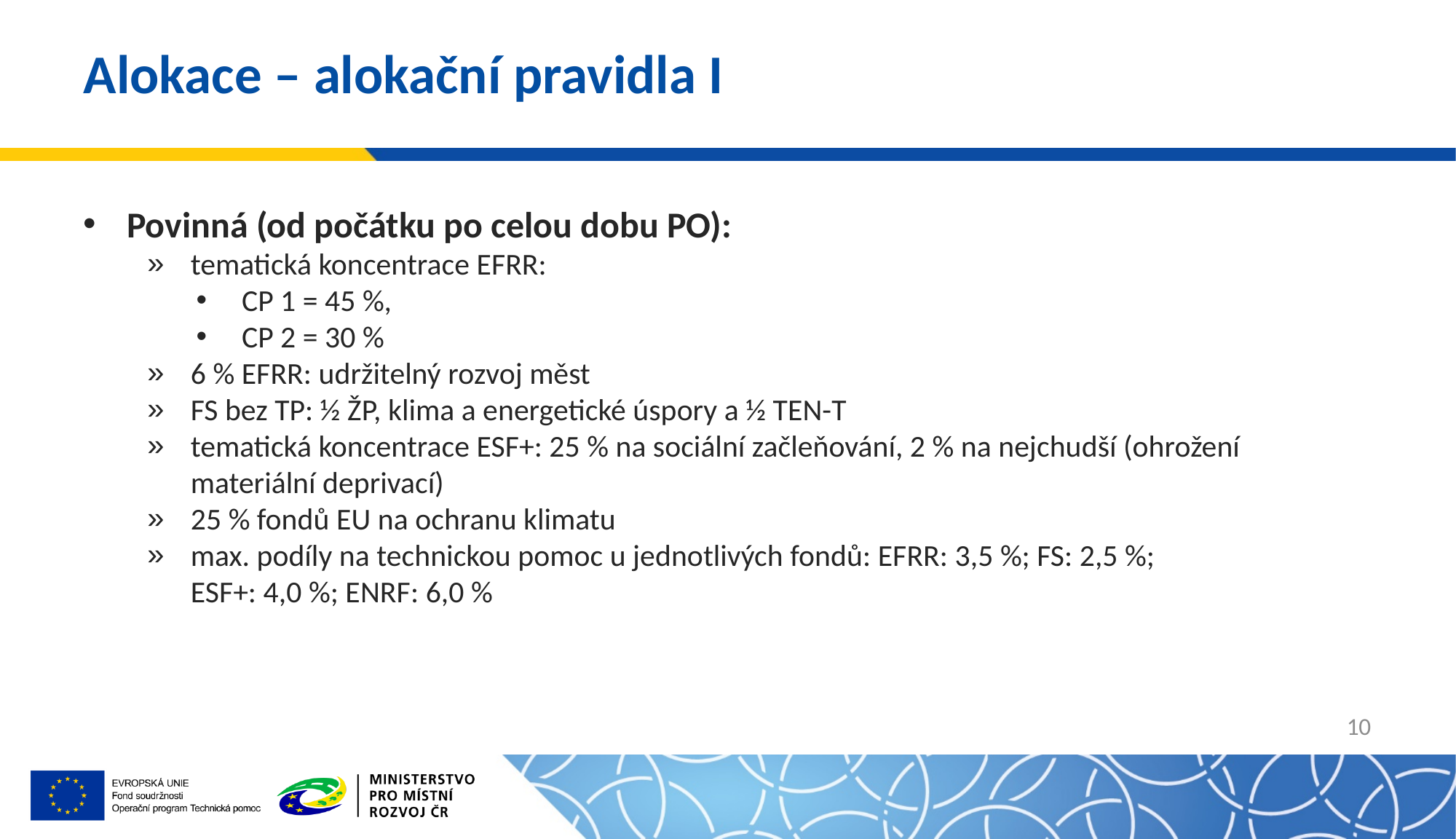

10
# Alokace – alokační pravidla I
Povinná (od počátku po celou dobu PO):
tematická koncentrace EFRR:
CP 1 = 45 %,
CP 2 = 30 %
6 % EFRR: udržitelný rozvoj měst
FS bez TP: ½ ŽP, klima a energetické úspory a ½ TEN-T
tematická koncentrace ESF+: 25 % na sociální začleňování, 2 % na nejchudší (ohrožení materiální deprivací)
25 % fondů EU na ochranu klimatu
max. podíly na technickou pomoc u jednotlivých fondů: EFRR: 3,5 %; FS: 2,5 %;
ESF+: 4,0 %; ENRF: 6,0 %